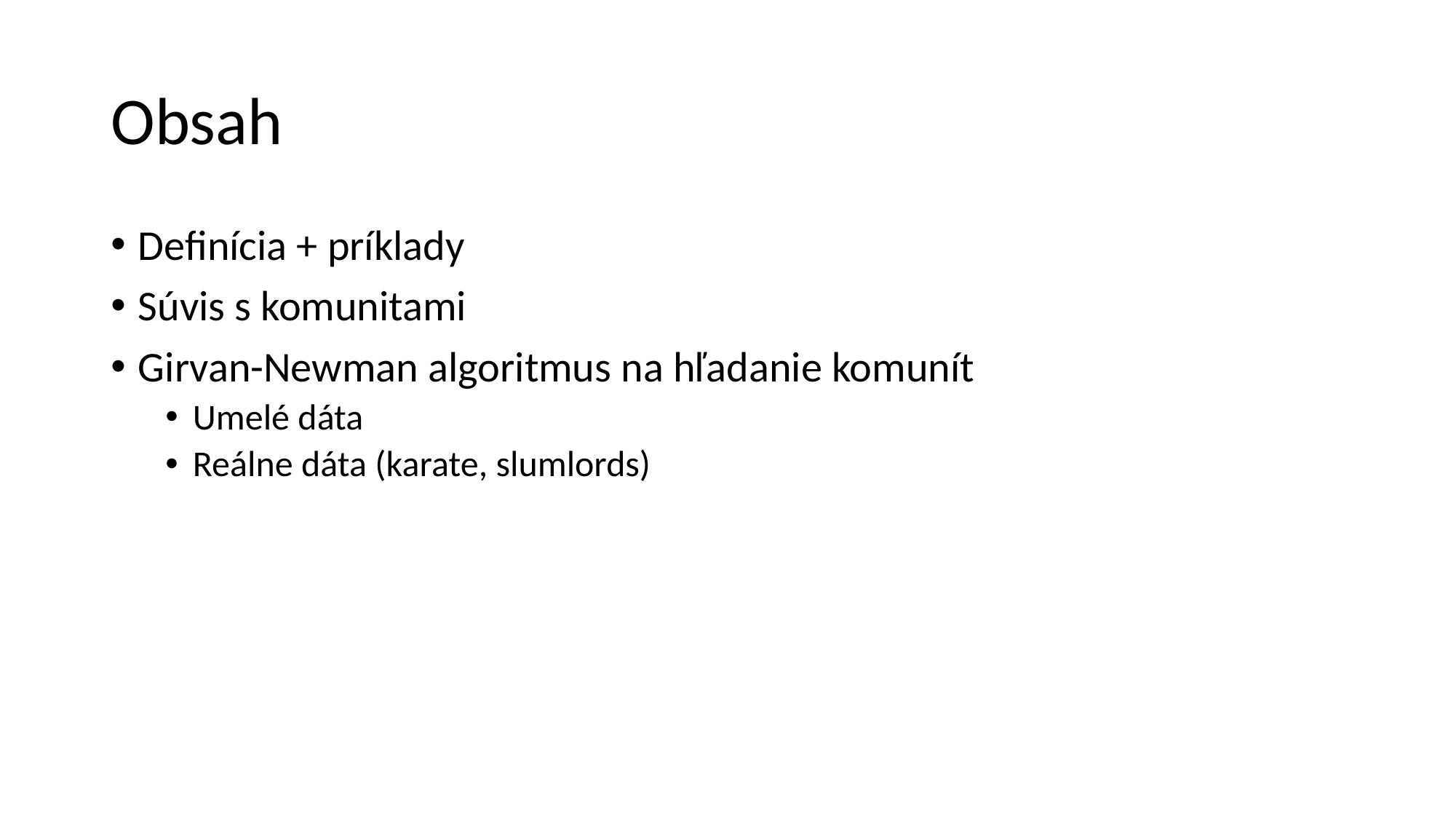

# Obsah
Definícia + príklady
Súvis s komunitami
Girvan-Newman algoritmus na hľadanie komunít
Umelé dáta
Reálne dáta (karate, slumlords)